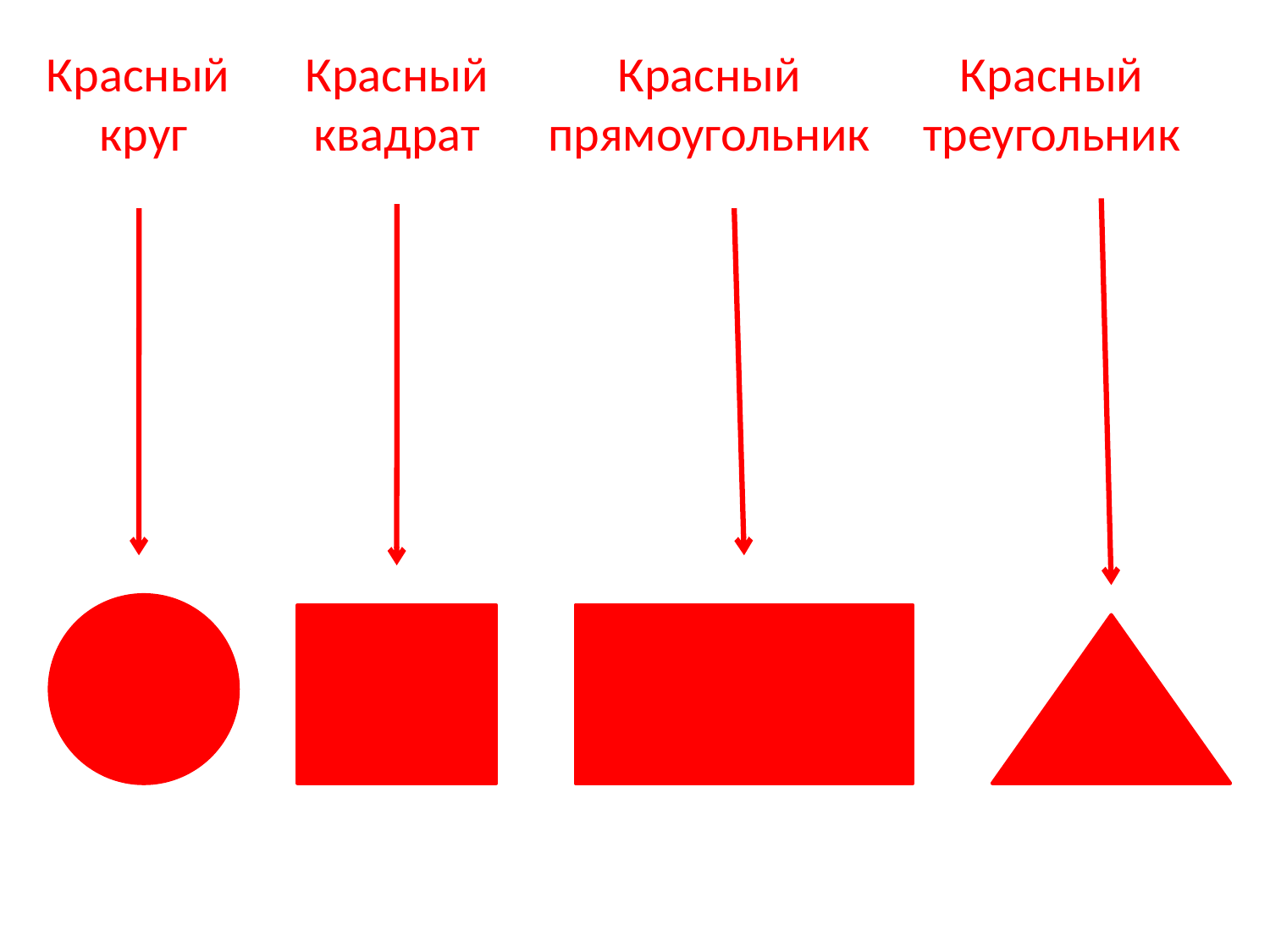

Красный
круг
# Красныйквадрат
Красный
прямоугольник
Красный
треугольник